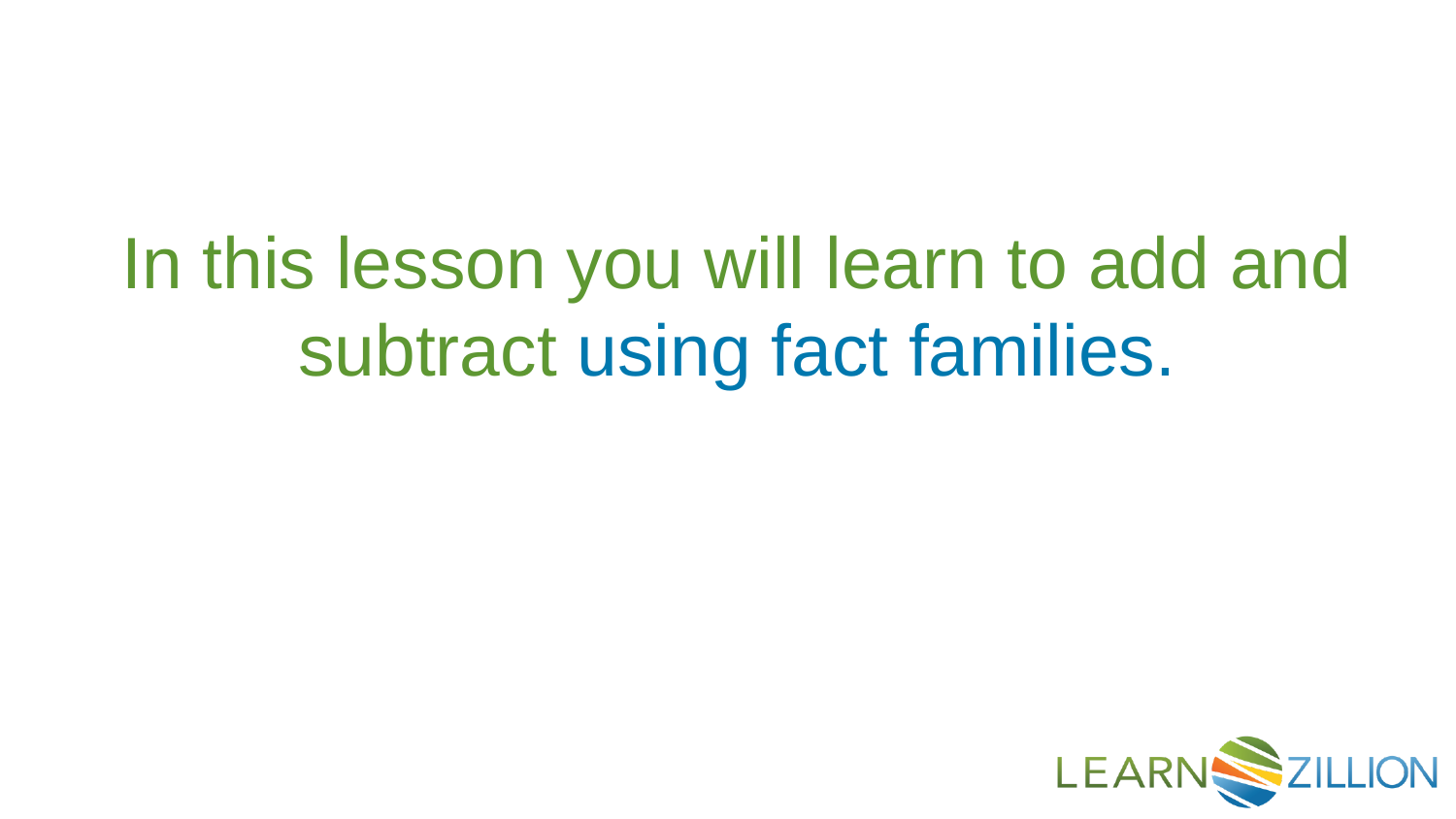

In this lesson you will learn to add and subtract using fact families.